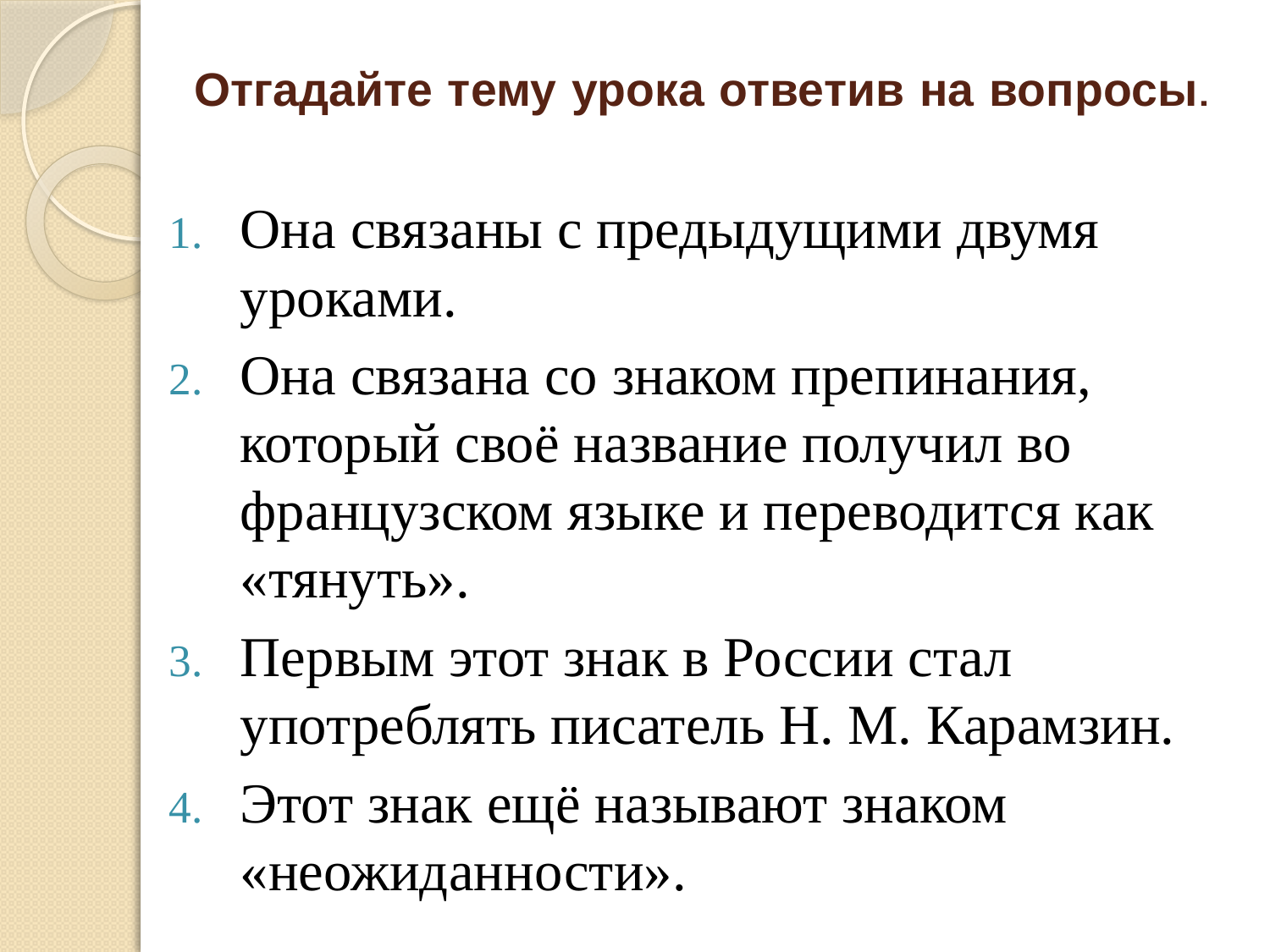

# Отгадайте тему урока ответив на вопросы.
Она связаны с предыдущими двумя уроками.
Она связана со знаком препинания, который своё название получил во французском языке и переводится как «тянуть».
Первым этот знак в России стал употреблять писатель Н. М. Карамзин.
Этот знак ещё называют знаком «неожиданности».